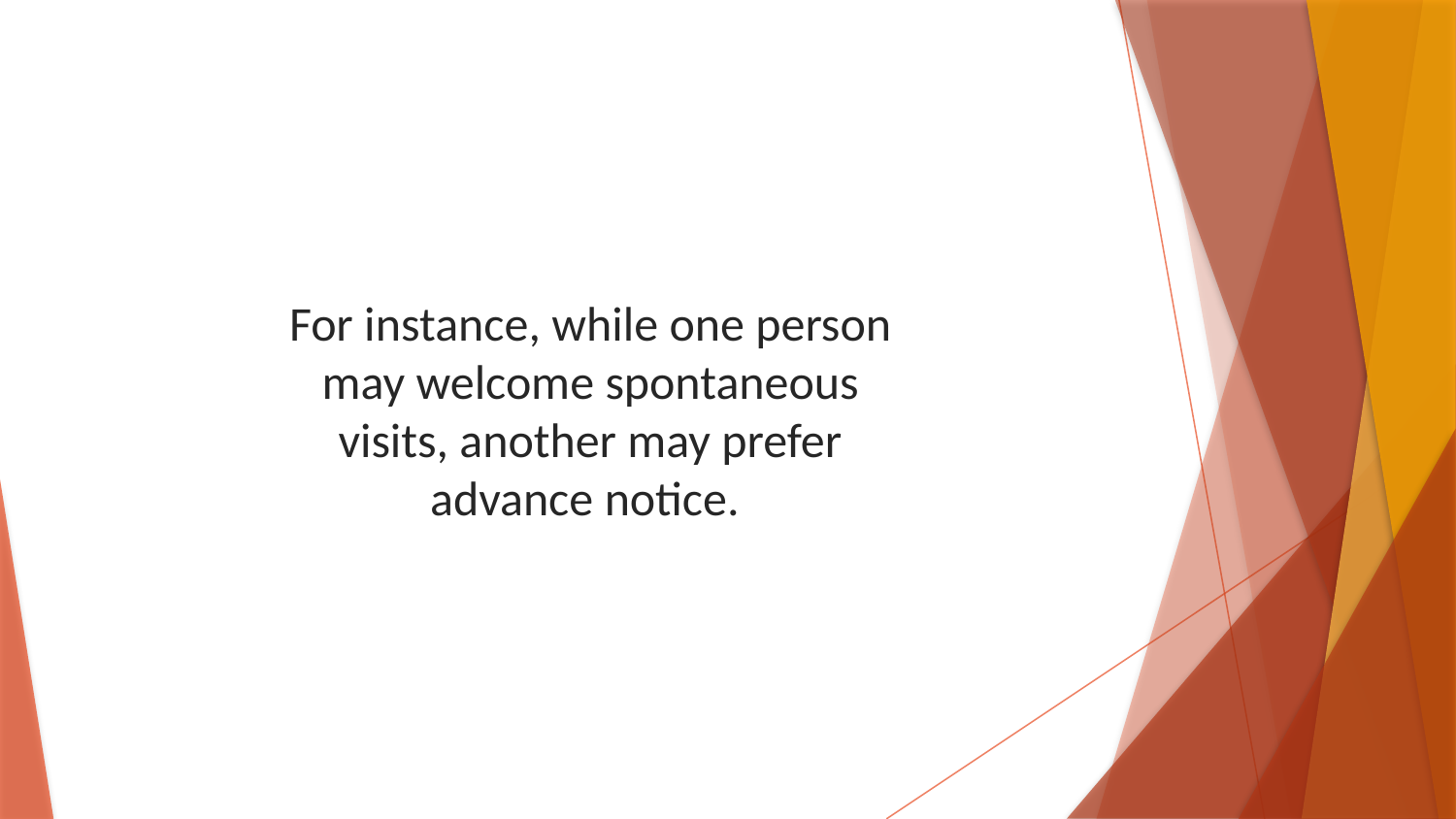

For instance, while one person may welcome spontaneous visits, another may prefer advance notice.